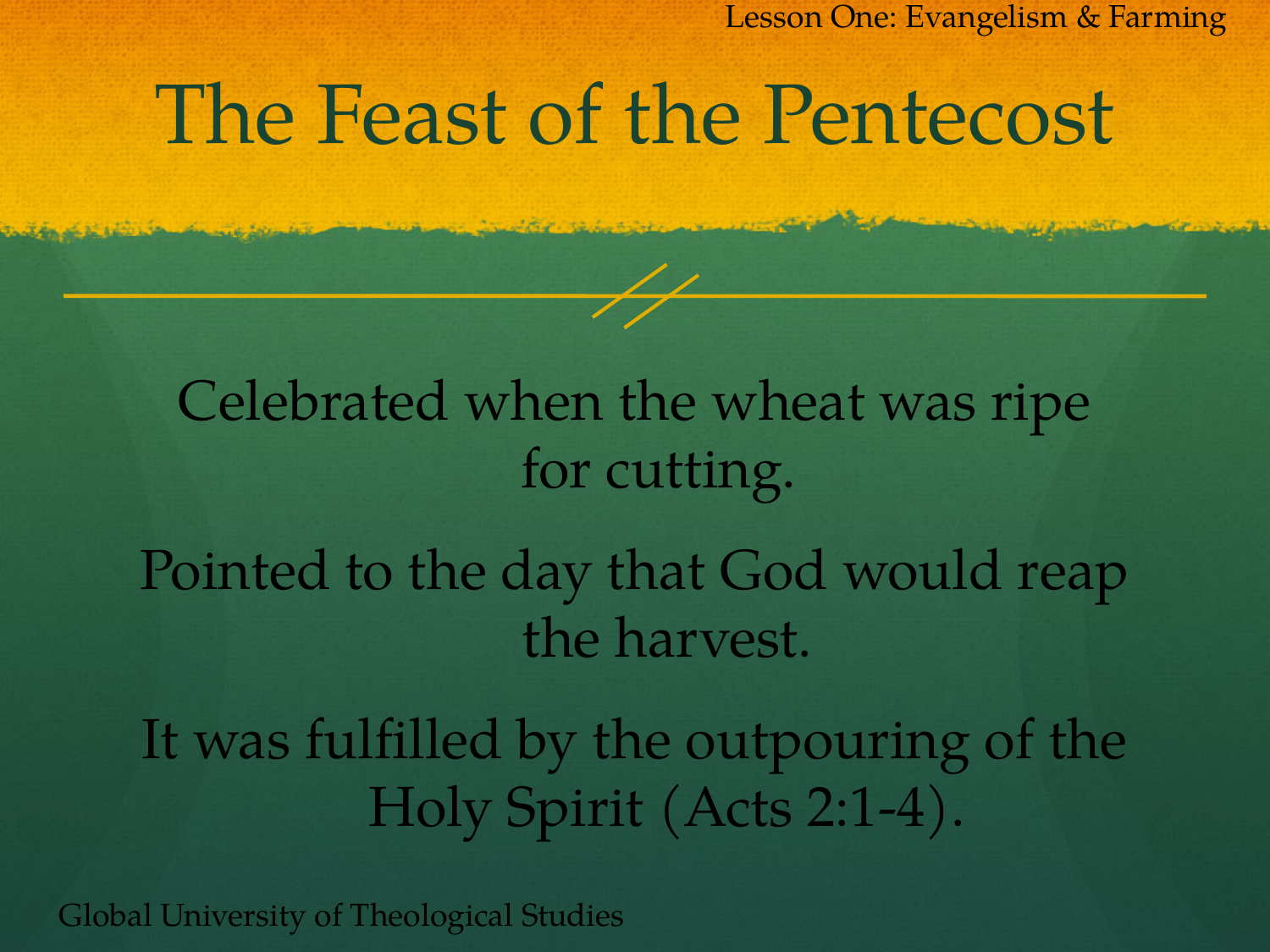

Lesson One: Evangelism & Farming

# The Feast of the Pentecost
Celebrated when the wheat was ripe for cutting.
Pointed to the day that God would reap the harvest.
It was fulfilled by the outpouring of the Holy Spirit (Acts 2:1-4).
Global University of Theological Studies